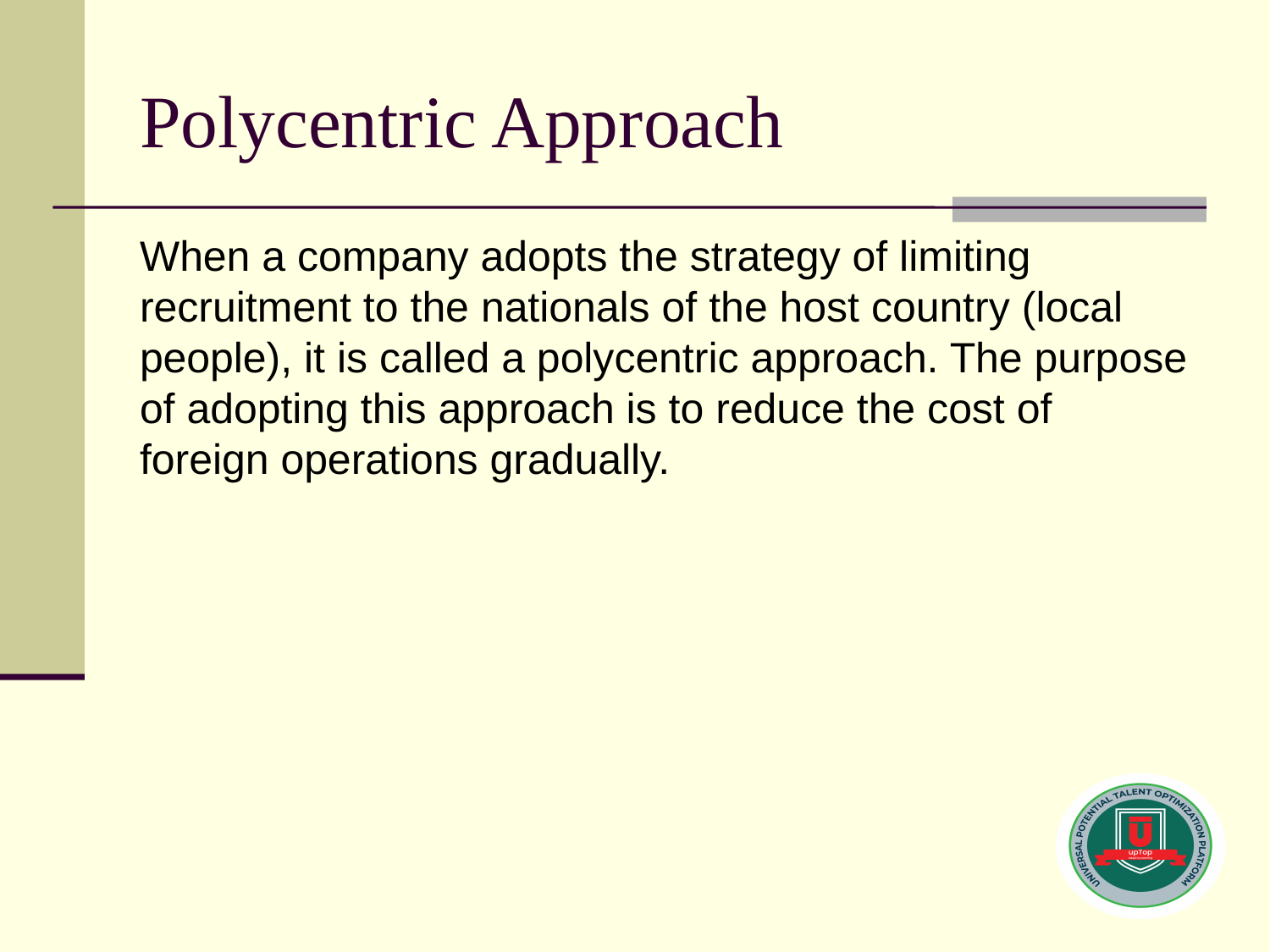

# Polycentric Approach
When a company adopts the strategy of limiting recruitment to the nationals of the host country (local people), it is called a polycentric approach. The purpose of adopting this approach is to reduce the cost of foreign operations gradually.